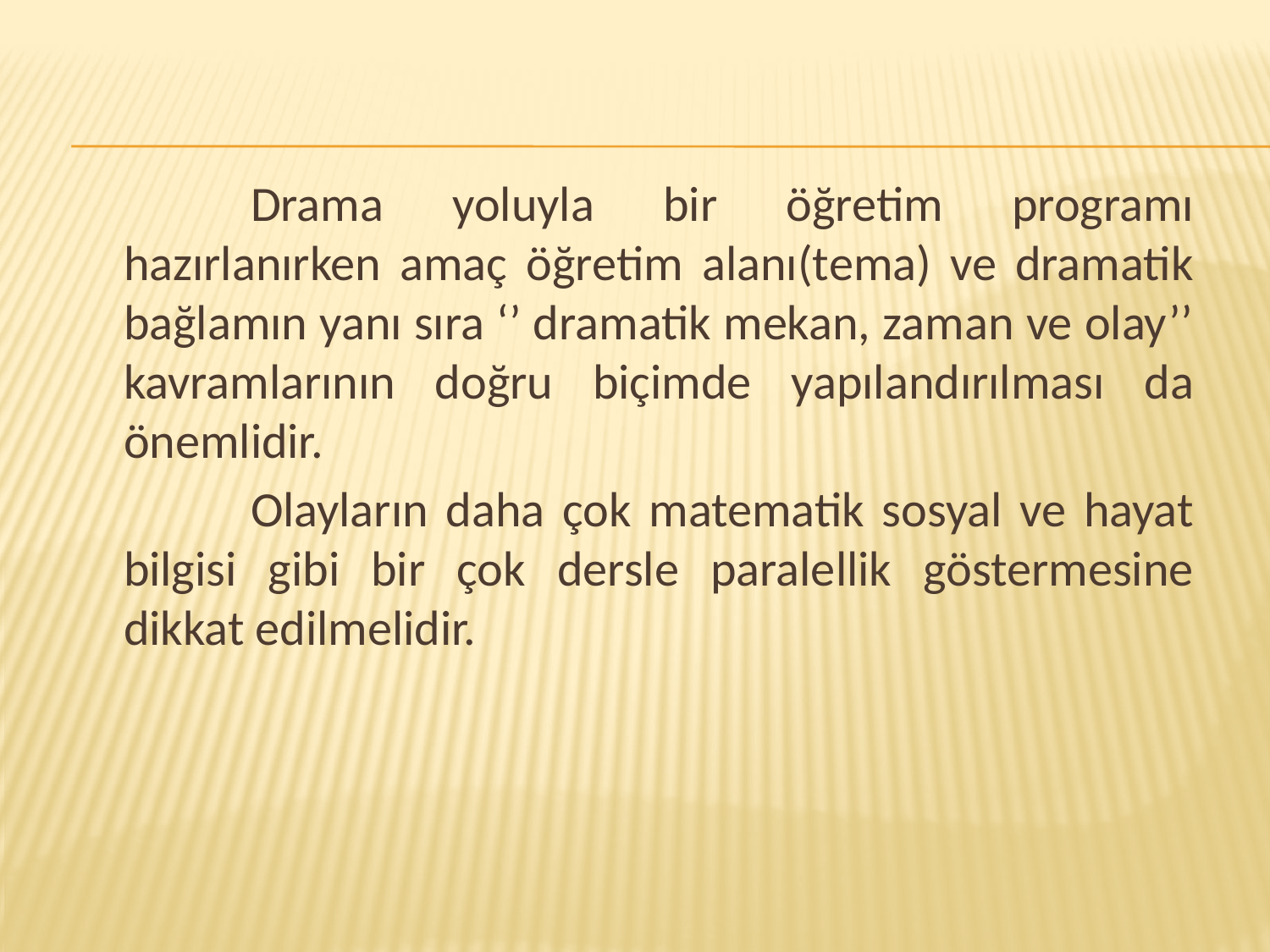

Drama yoluyla bir öğretim programı hazırlanırken amaç öğretim alanı(tema) ve dramatik bağlamın yanı sıra ‘’ dramatik mekan, zaman ve olay’’ kavramlarının doğru biçimde yapılandırılması da önemlidir.
		Olayların daha çok matematik sosyal ve hayat bilgisi gibi bir çok dersle paralellik göstermesine dikkat edilmelidir.